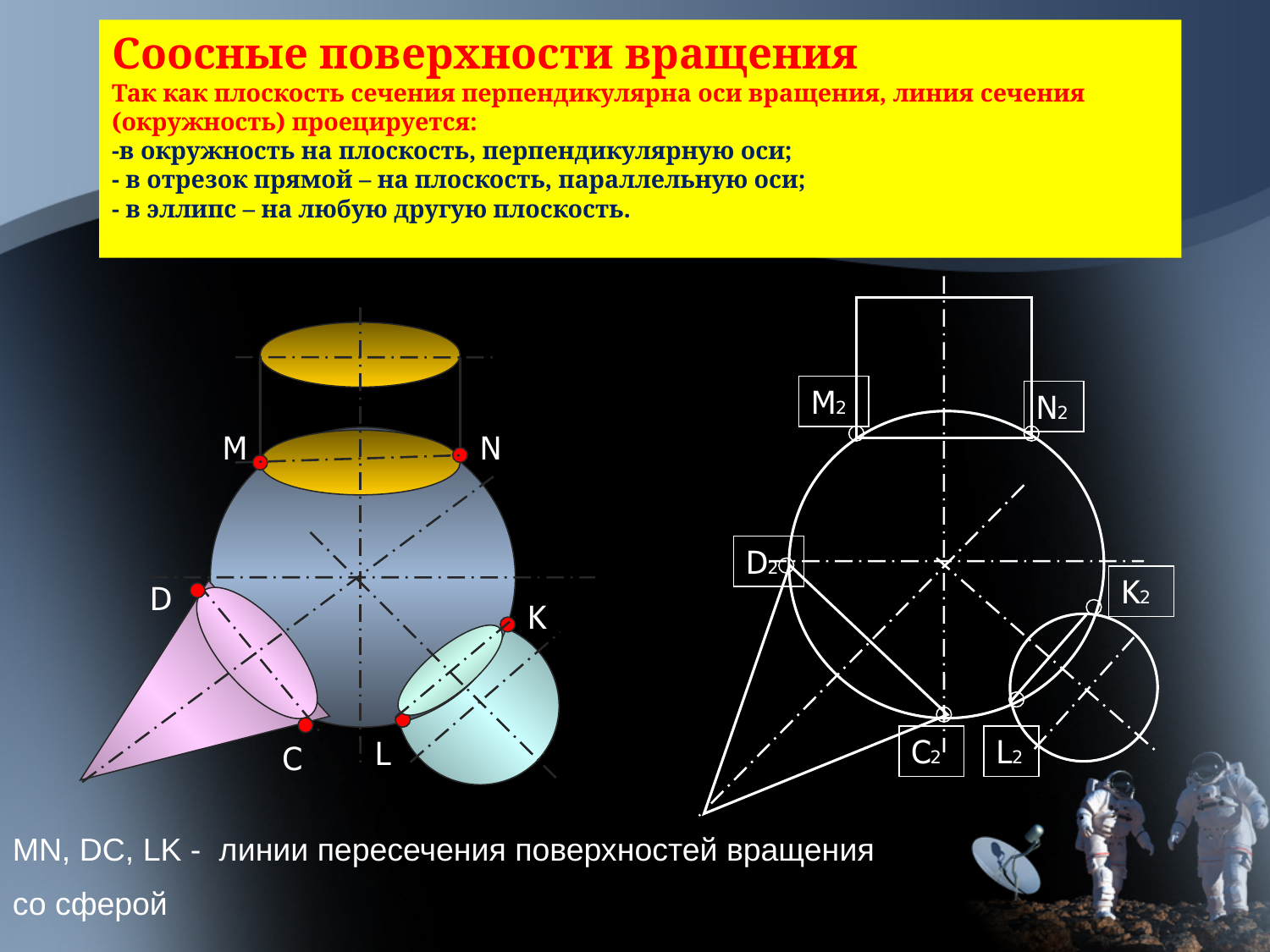

# Соосные поверхности вращения Так как плоскость сечения перпендикулярна оси вращения, линия сечения (окружность) проецируется: -в окружность на плоскость, перпендикулярную оси; - в отрезок прямой – на плоскость, параллельную оси; - в эллипс – на любую другую плоскость.

М
N

D

K

L
С
M2
N2

D2

K2

C2
L2
MN, DC, LK -  линии пересечения поверхностей вращения
со сферой